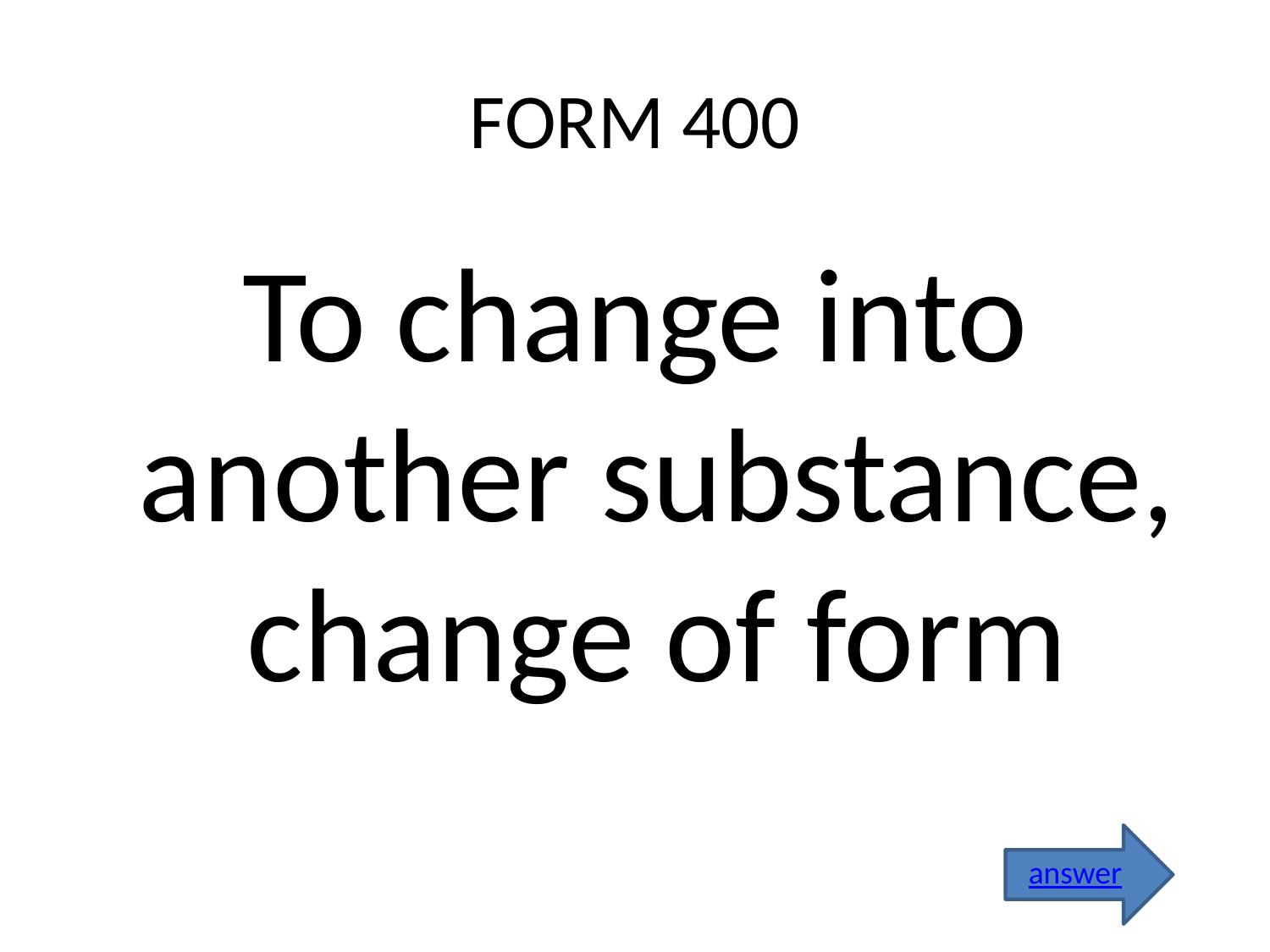

# FORM 400
To change into another substance, change of form

answer